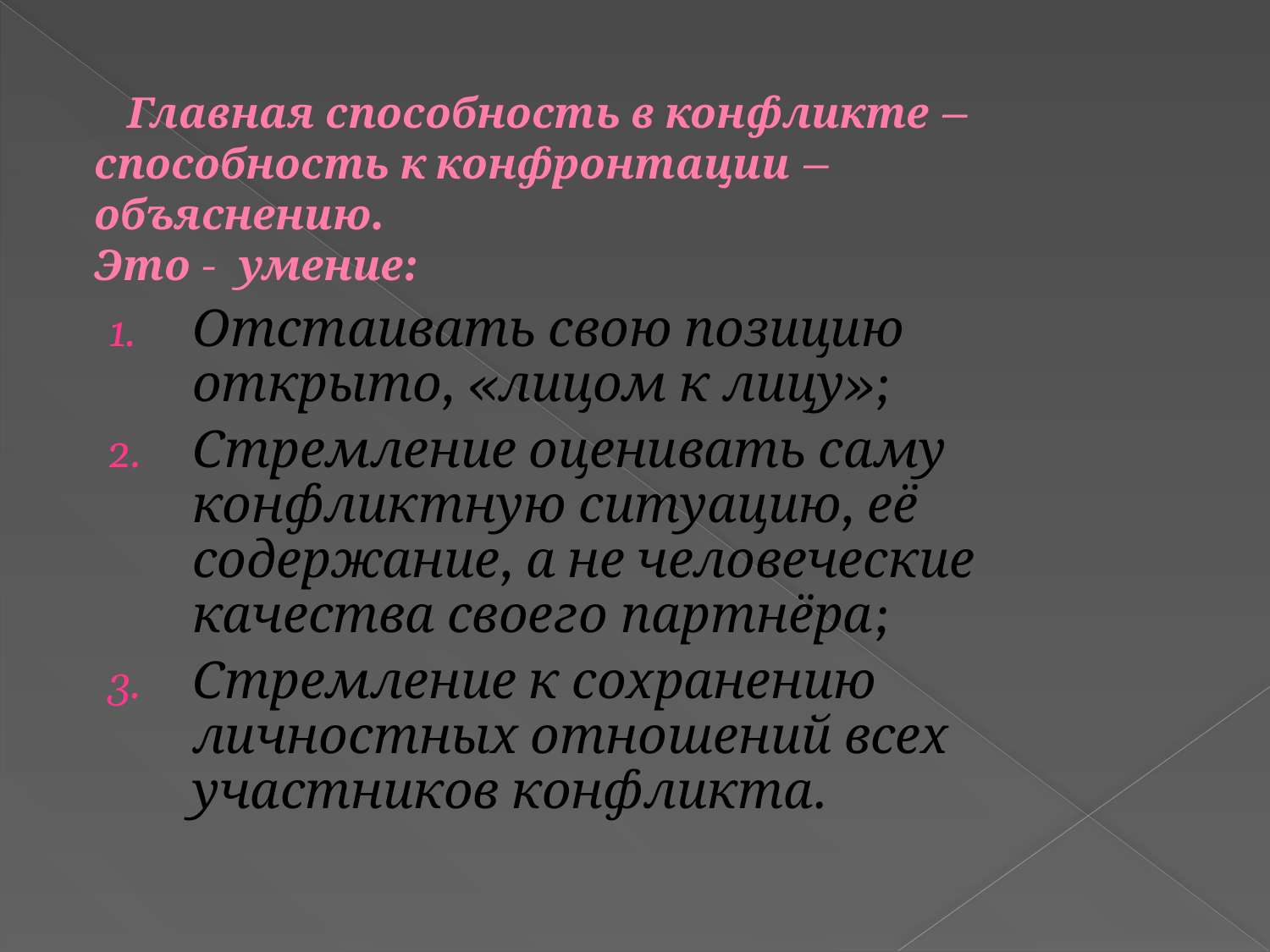

# Главная способность в конфликте – способность к конфронтации – объяснению. Это -  умение:
Отстаивать свою позицию открыто, «лицом к лицу»;
Стремление оценивать саму конфликтную ситуацию, её содержание, а не человеческие качества своего партнёра;
Стремление к сохранению личностных отношений всех участников конфликта.